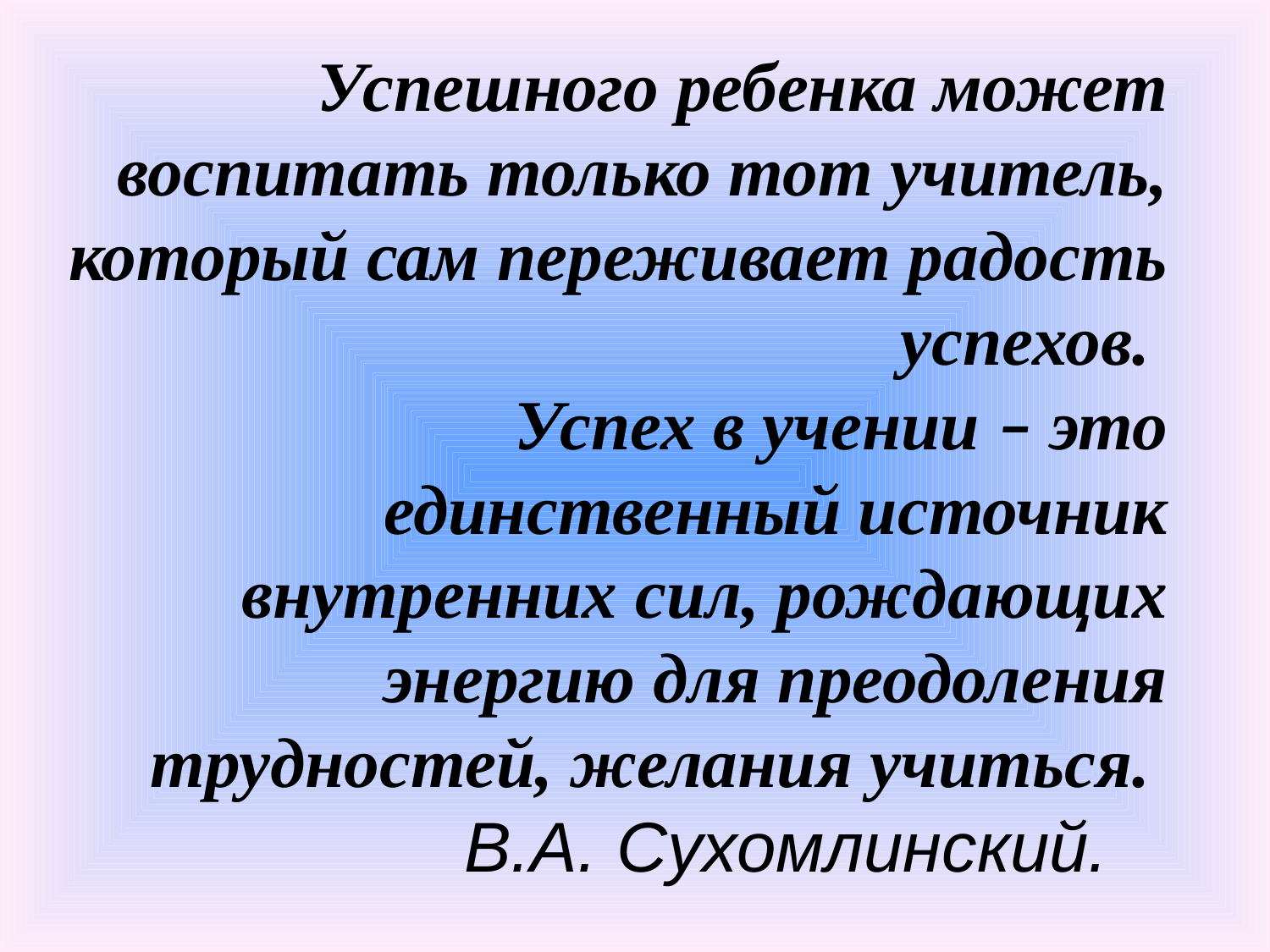

Успешного ребенка может воспитать только тот учитель, который сам переживает радость успехов.
Успех в учении – это единственный источник внутренних сил, рождающих энергию для преодоления трудностей, желания учиться.
В.А. Сухомлинский.